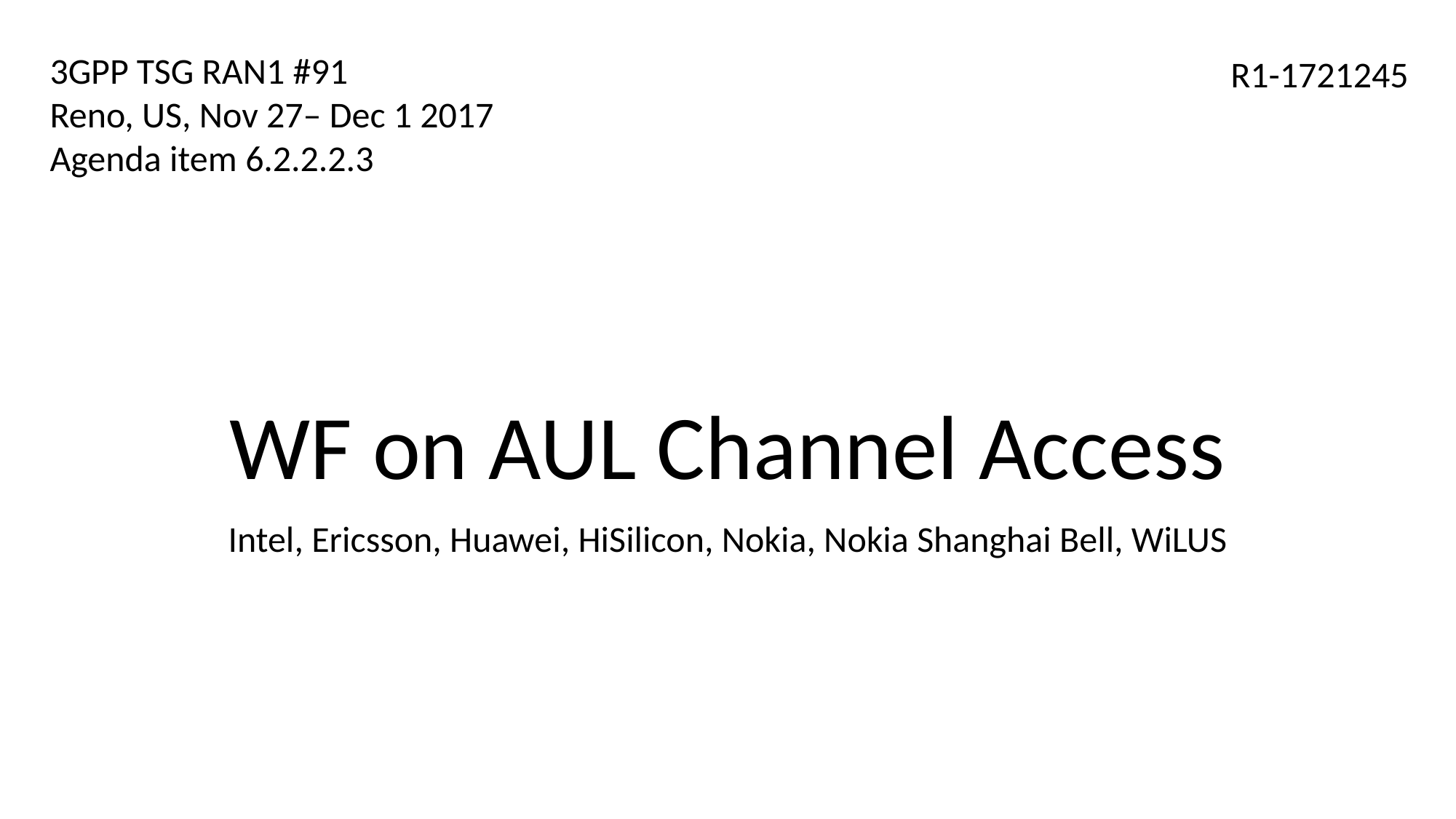

3GPP TSG RAN1 #91
Reno, US, Nov 27– Dec 1 2017
Agenda item 6.2.2.2.3
R1-1721245
# WF on AUL Channel Access
Intel, Ericsson, Huawei, HiSilicon, Nokia, Nokia Shanghai Bell, WiLUS